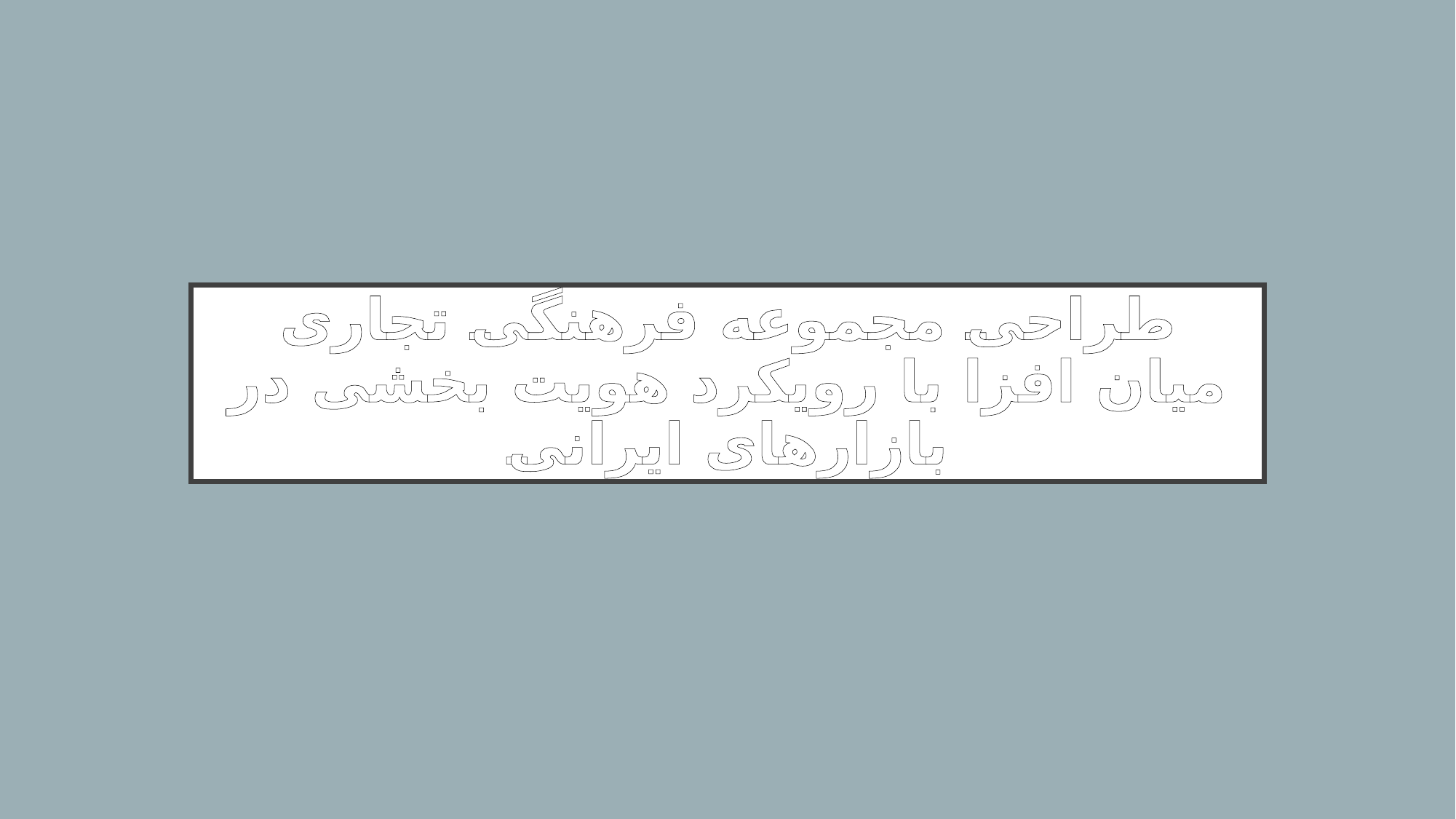

# طراحی مجموعه فرهنگی تجاری میان افزا با رویکرد هویت بخشی در بازارهای ایرانی